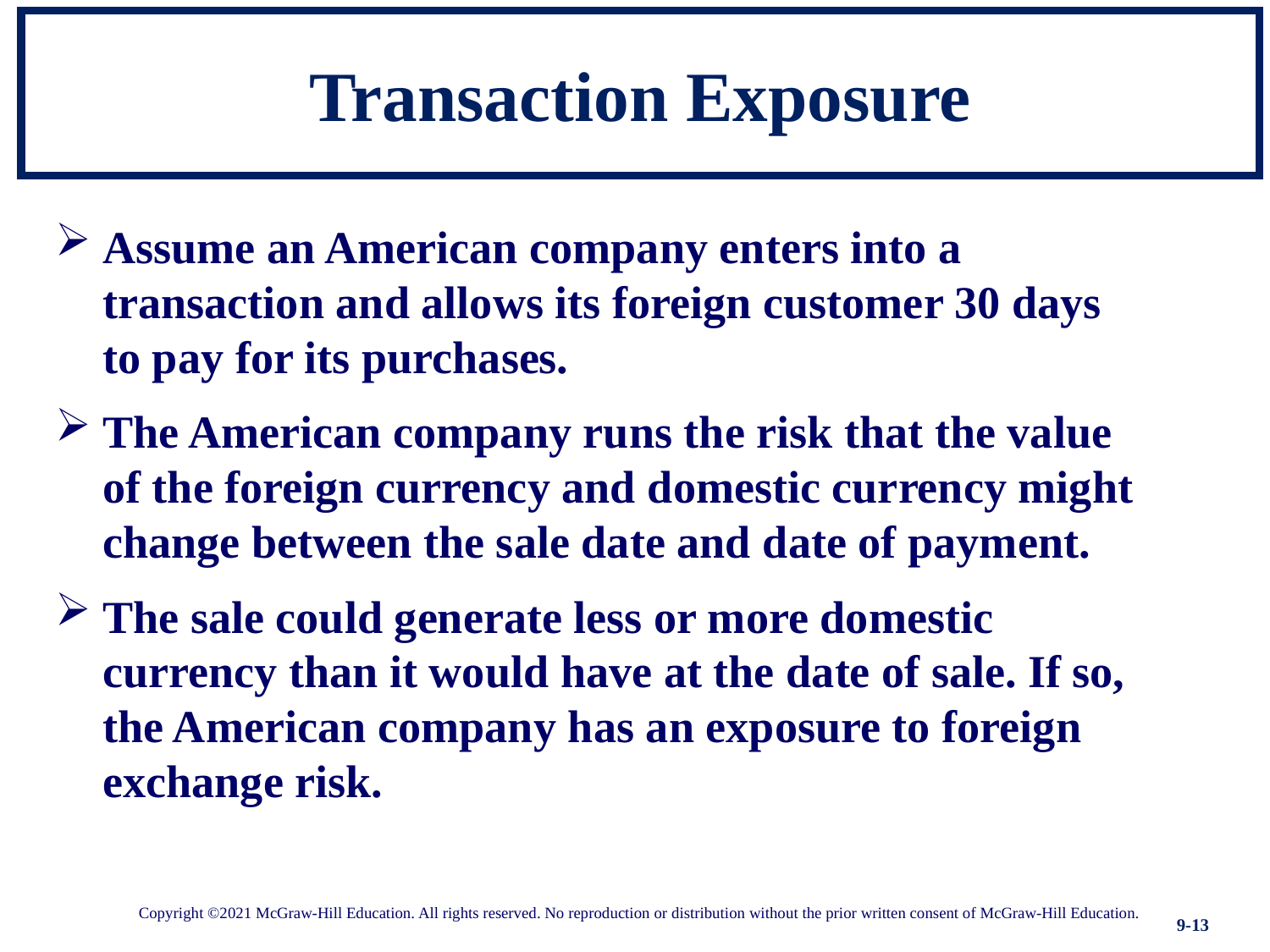

# Transaction Exposure
Assume an American company enters into a transaction and allows its foreign customer 30 days to pay for its purchases.
The American company runs the risk that the value of the foreign currency and domestic currency might change between the sale date and date of payment.
The sale could generate less or more domestic currency than it would have at the date of sale. If so, the American company has an exposure to foreign exchange risk.
Copyright ©2021 McGraw-Hill Education. All rights reserved. No reproduction or distribution without the prior written consent of McGraw-Hill Education.
9-13